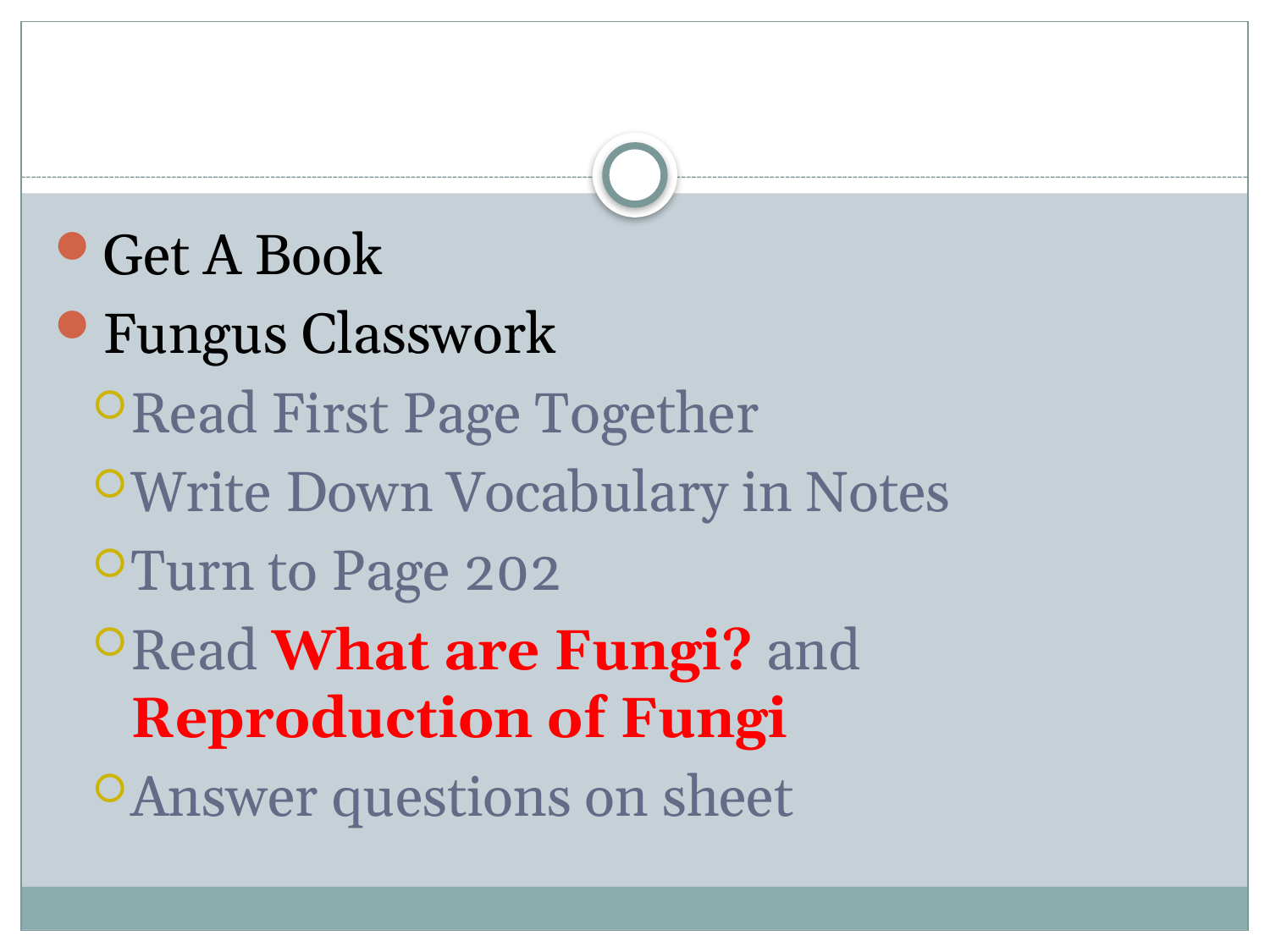

#
Get A Book
Fungus Classwork
Read First Page Together
Write Down Vocabulary in Notes
Turn to Page 202
Read What are Fungi? and Reproduction of Fungi
Answer questions on sheet